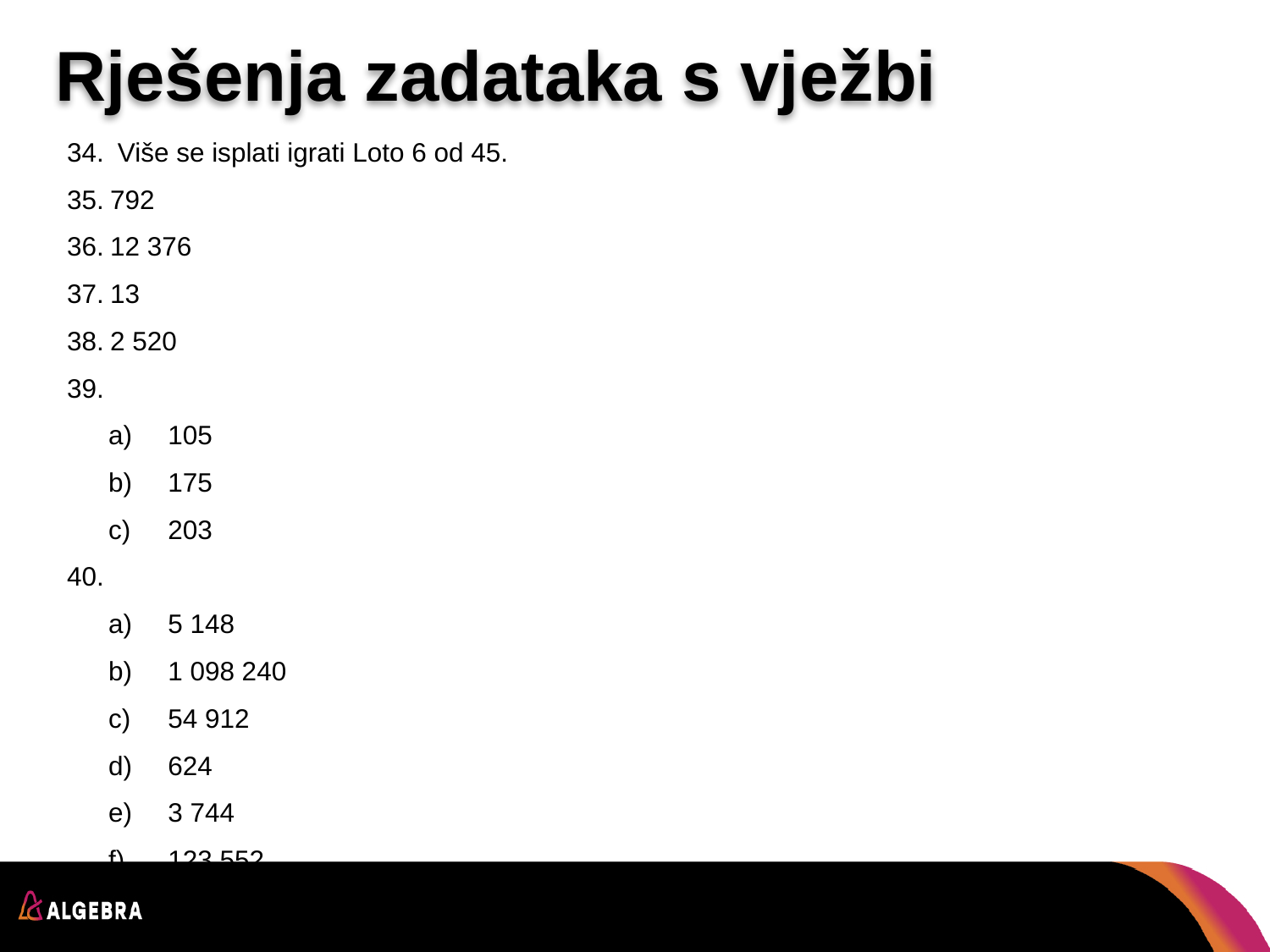

# Rješenja zadataka s vježbi
 Više se isplati igrati Loto 6 od 45.
792
12 376
13
2 520

105
175
203

5 148
1 098 240
54 912
624
3 744
123 552